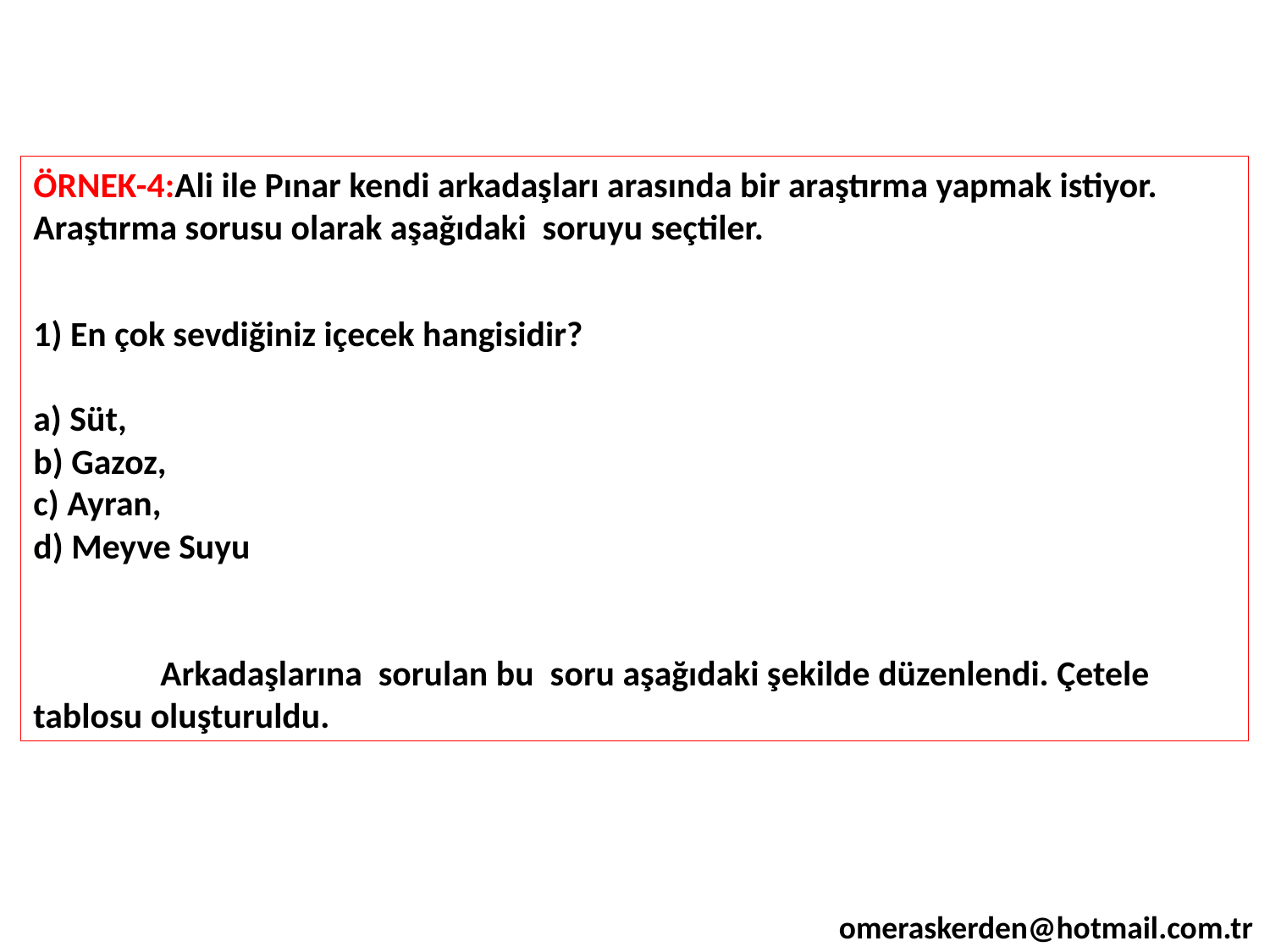

ÖRNEK-4:Ali ile Pınar kendi arkadaşları arasında bir araştırma yapmak istiyor. Araştırma sorusu olarak aşağıdaki  soruyu seçtiler.

1) En çok sevdiğiniz içecek hangisidir?

a) Süt,
b) Gazoz,
c) Ayran,
d) Meyve Suyu

	Arkadaşlarına  sorulan bu  soru aşağıdaki şekilde düzenlendi. Çetele tablosu oluşturuldu.
omeraskerden@hotmail.com.tr